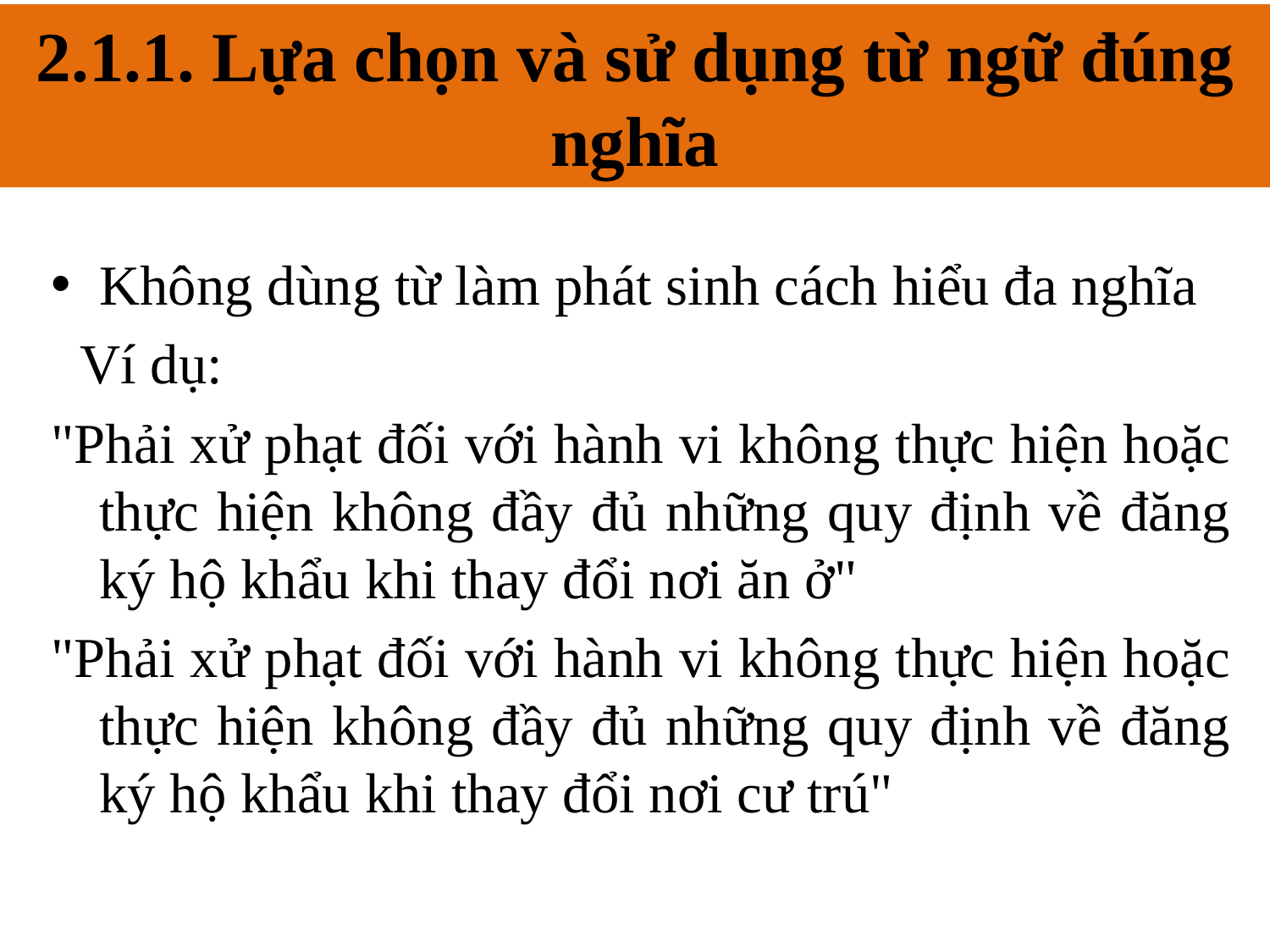

2.1.1. Lựa chọn và sử dụng từ ngữ đúng nghĩa
# 2.1.1. Lựa chọn và sử dụng từ ngữ đúng nghĩa
Không dùng từ làm phát sinh cách hiểu đa nghĩa
  Ví dụ:
"Phải xử phạt đối với hành vi không thực hiện hoặc thực hiện không đầy đủ những quy định về đăng ký hộ khẩu khi thay đổi nơi ăn ở"
"Phải xử phạt đối với hành vi không thực hiện hoặc thực hiện không đầy đủ những quy định về đăng ký hộ khẩu khi thay đổi nơi cư trú"